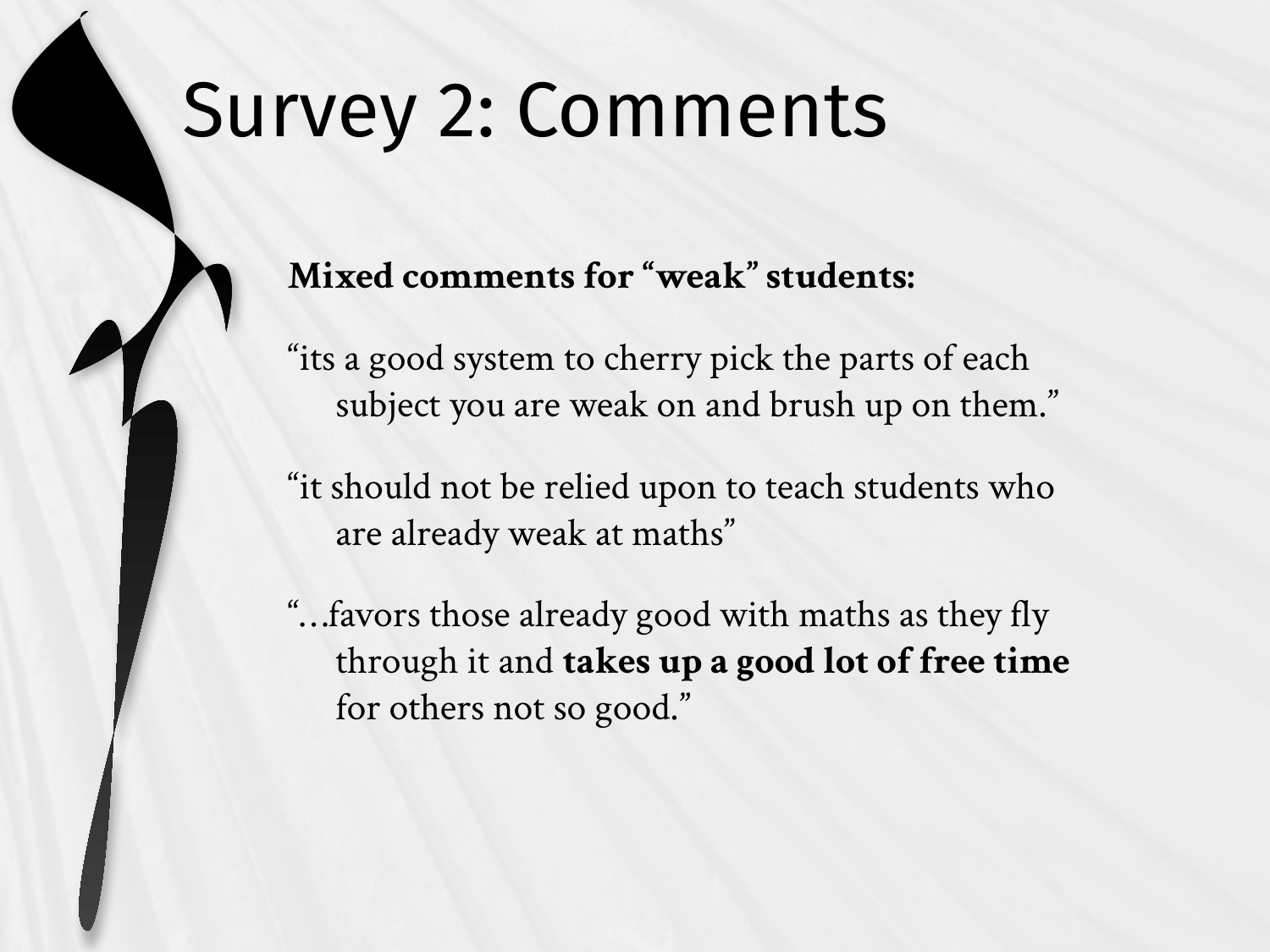

# Survey 2: Comments
Mixed comments for “weak” students:
“its a good system to cherry pick the parts of each subject you are weak on and brush up on them.”
“it should not be relied upon to teach students who are already weak at maths”
“…favors those already good with maths as they fly through it and takes up a good lot of free time for others not so good.”